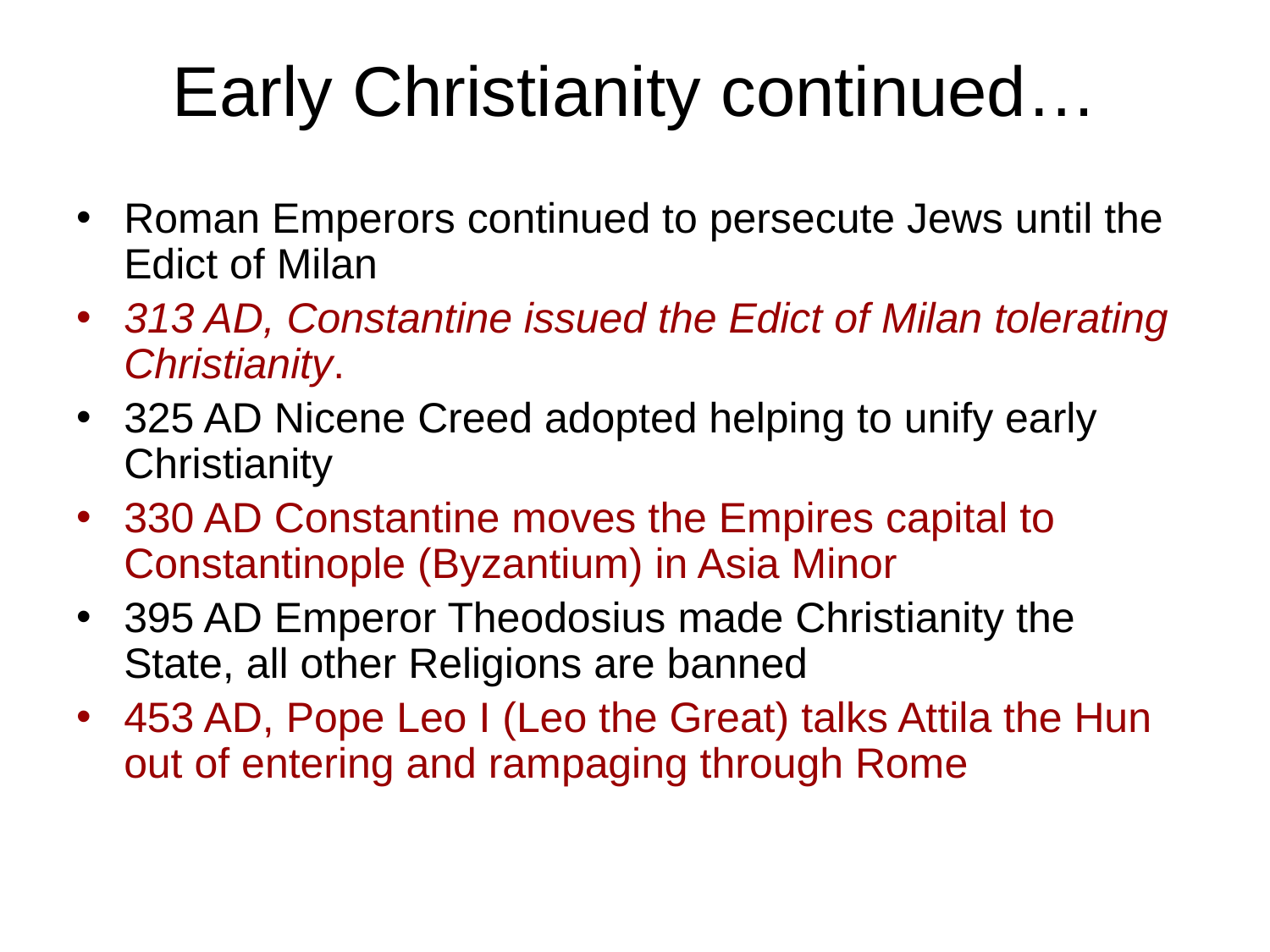

# Early Christianity continued…
Roman Emperors continued to persecute Jews until the Edict of Milan
313 AD, Constantine issued the Edict of Milan tolerating Christianity.
325 AD Nicene Creed adopted helping to unify early Christianity
330 AD Constantine moves the Empires capital to Constantinople (Byzantium) in Asia Minor
395 AD Emperor Theodosius made Christianity the State, all other Religions are banned
453 AD, Pope Leo I (Leo the Great) talks Attila the Hun out of entering and rampaging through Rome